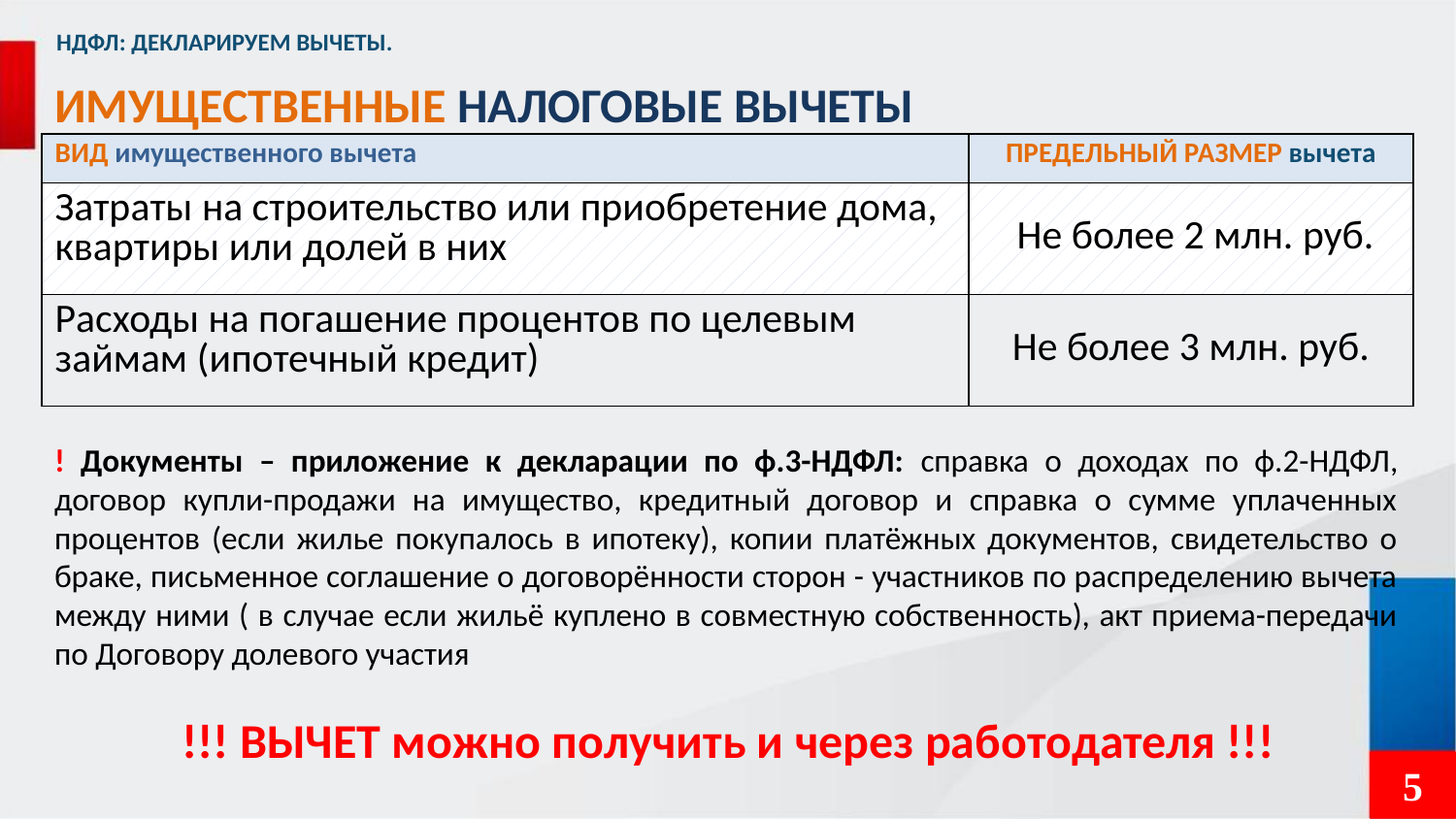

НДФЛ: ДЕКЛАРИРУЕМ ВЫЧЕТЫ.
ИМУЩЕСТВЕННЫЕ НАЛОГОВЫЕ ВЫЧЕТЫ (ст. 220)
| ВИД имущественного вычета | ПРЕДЕЛЬНЫЙ РАЗМЕР вычета |
| --- | --- |
| Затраты на строительство или приобретение дома, квартиры или долей в них | Не более 2 млн. руб. |
| Расходы на погашение процентов по целевым займам (ипотечный кредит) | Не более 3 млн. руб. |
! Документы – приложение к декларации по ф.3-НДФЛ: справка о доходах по ф.2-НДФЛ, договор купли-продажи на имущество, кредитный договор и справка о сумме уплаченных процентов (если жилье покупалось в ипотеку), копии платёжных документов, свидетельство о браке, письменное соглашение о договорённости сторон - участников по распределению вычета между ними ( в случае если жильё куплено в совместную собственность), акт приема-передачи по Договору долевого участия
!!! ВЫЧЕТ можно получить и через работодателя !!!
5